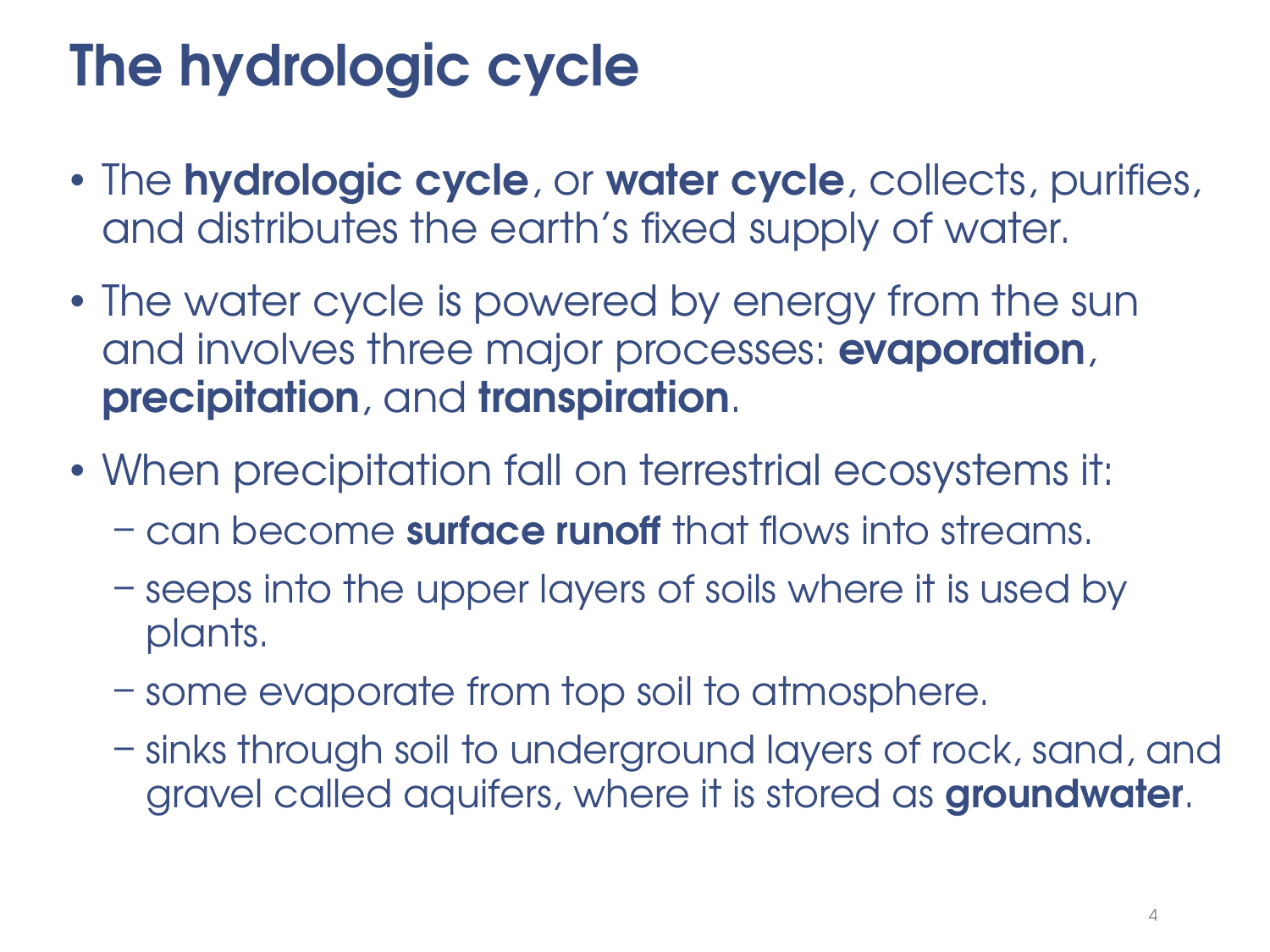

# The hydrologic cycle
The hydrologic cycle, or water cycle, collects, purifies, and distributes the earth’s fixed supply of water.
The water cycle is powered by energy from the sun and involves three major processes: evaporation, precipitation, and transpiration.
When precipitation fall on terrestrial ecosystems it:
can become surface runoff that flows into streams.
seeps into the upper layers of soils where it is used by plants.
some evaporate from top soil to atmosphere.
sinks through soil to underground layers of rock, sand, and gravel called aquifers, where it is stored as groundwater.

4